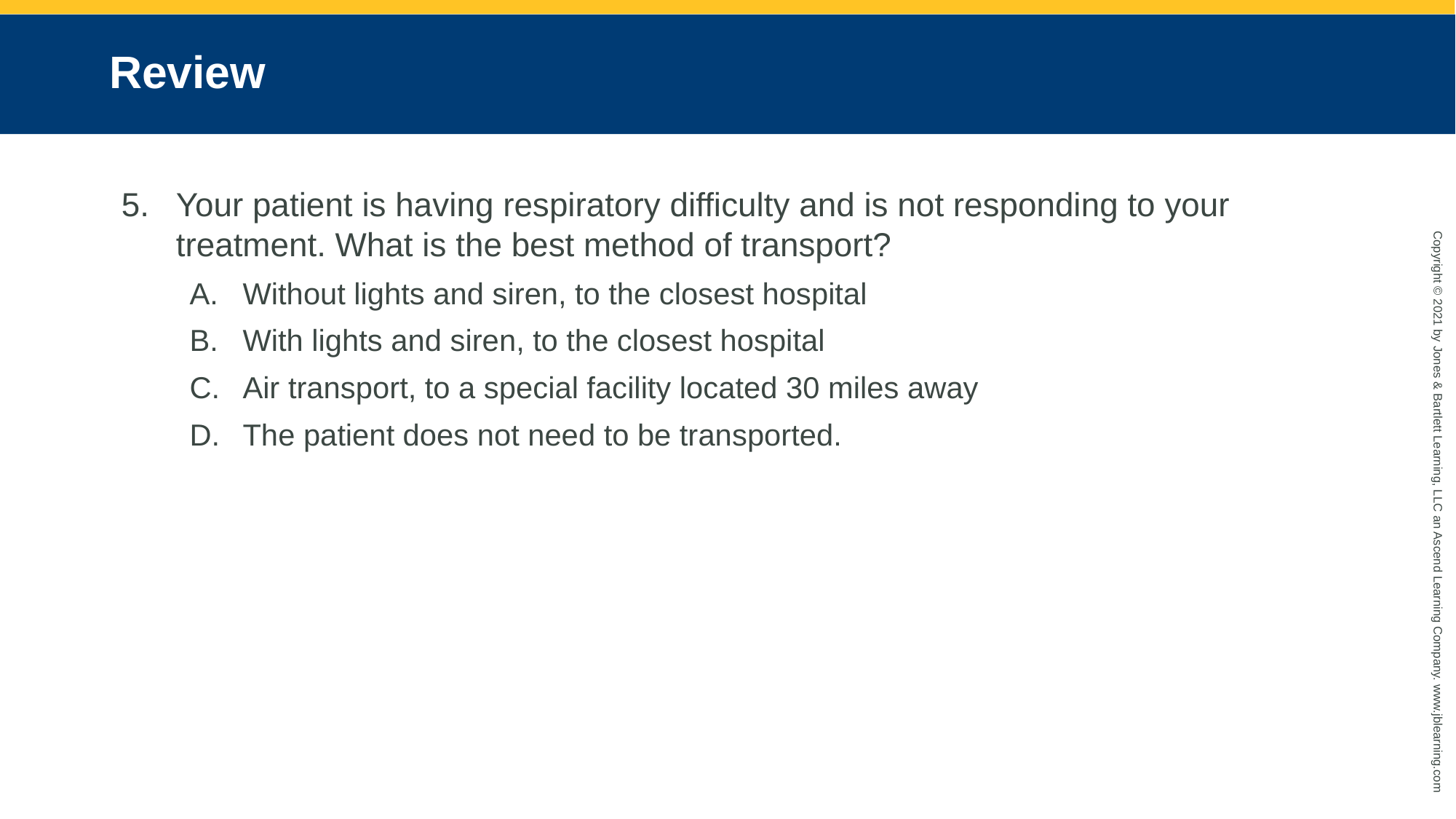

# Review
Your patient is having respiratory difficulty and is not responding to your treatment. What is the best method of transport?
Without lights and siren, to the closest hospital
With lights and siren, to the closest hospital
Air transport, to a special facility located 30 miles away
The patient does not need to be transported.